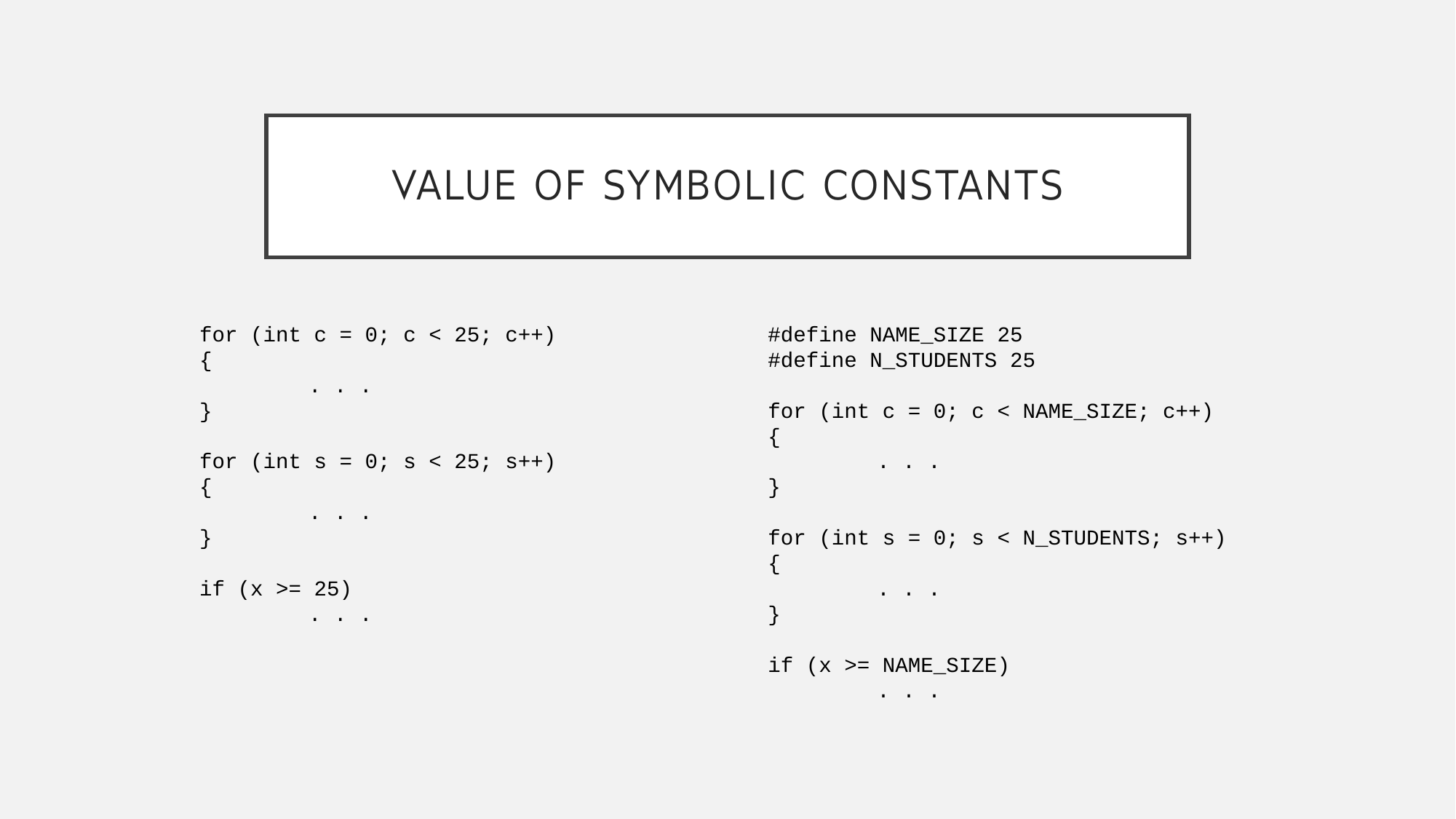

# Value of Symbolic Constants
for (int c = 0; c < 25; c++)
{
	. . .
}

for (int s = 0; s < 25; s++)
{
	. . .
}

if (x >= 25)
	. . .
#define NAME_SIZE 25
#define N_STUDENTS 25

for (int c = 0; c < NAME_SIZE; c++)
{
	. . .
}

for (int s = 0; s < N_STUDENTS; s++)
{
	. . .
}

if (x >= NAME_SIZE)
	. . .